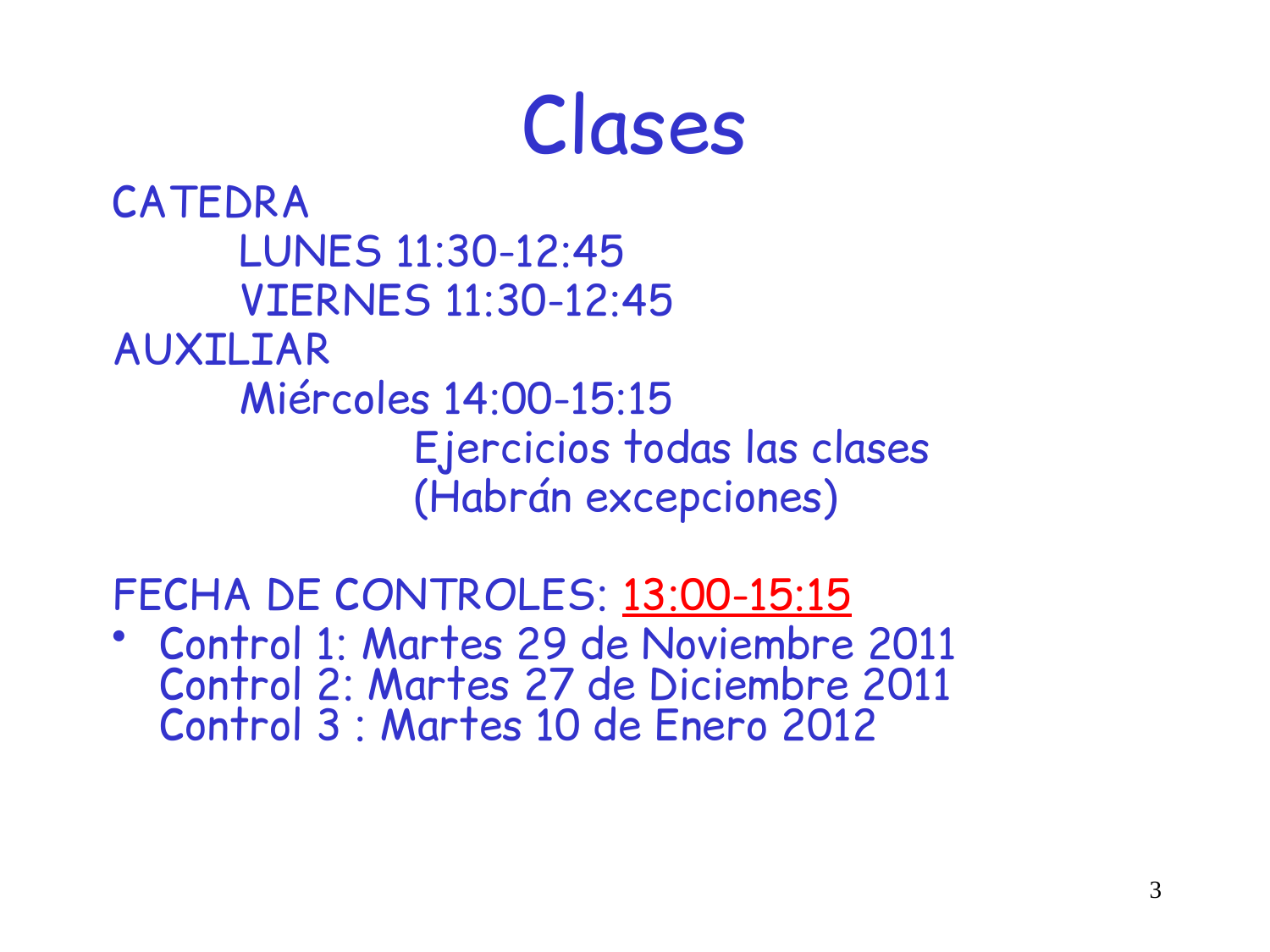

# Clases
CATEDRA
          LUNES 11:30-12:45
          VIERNES 11:30-12:45
AUXILIAR
          Miércoles 14:00-15:15
			Ejercicios todas las clases
			(Habrán excepciones)

FECHA DE CONTROLES: 13:00-15:15
Control 1: Martes 29 de Noviembre 2011
Control 2: Martes 27 de Diciembre 2011
Control 3 : Martes 10 de Enero 2012
3